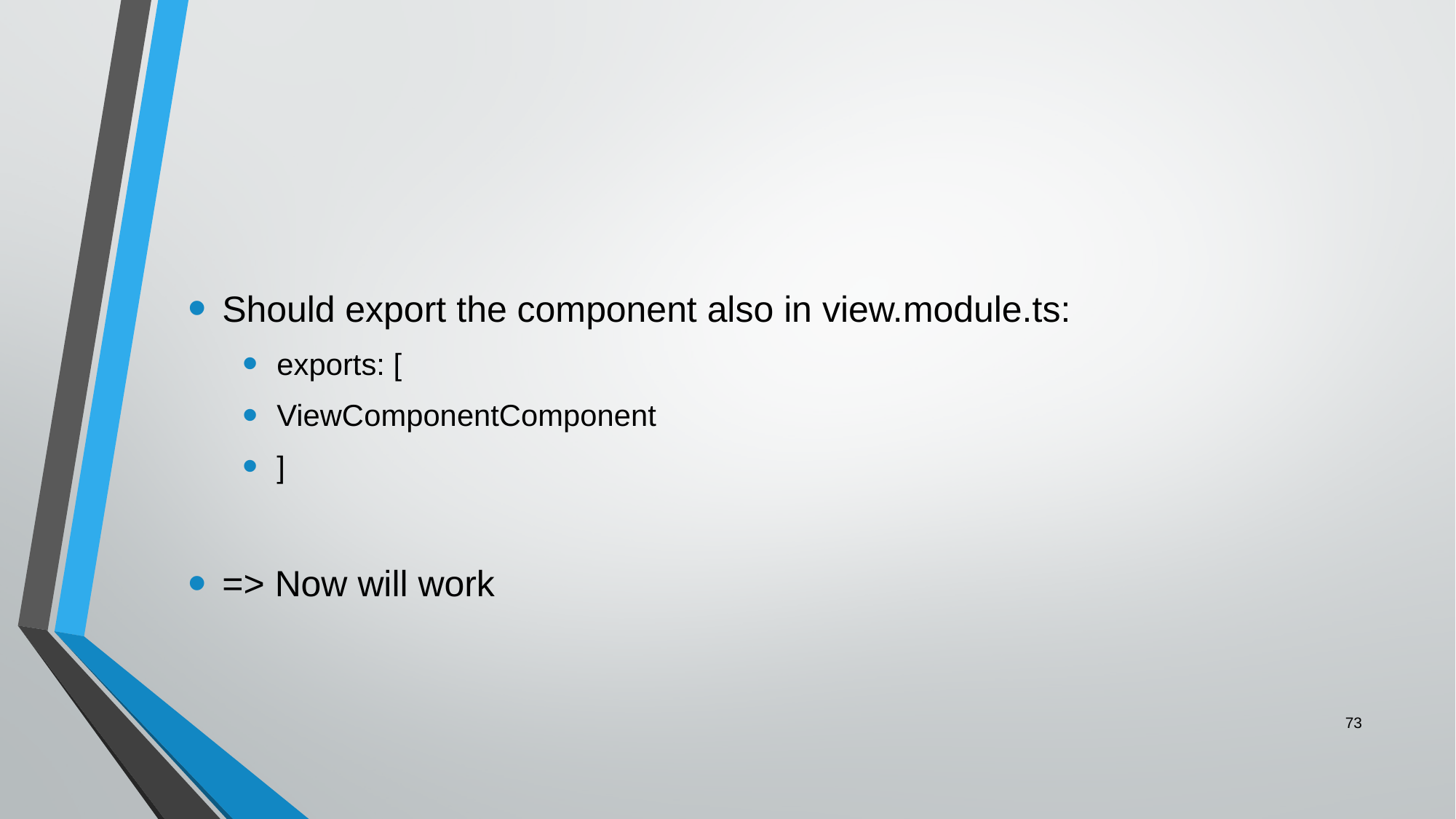

#
Should export the component also in view.module.ts:
exports: [
ViewComponentComponent
]

=> Now will work

73